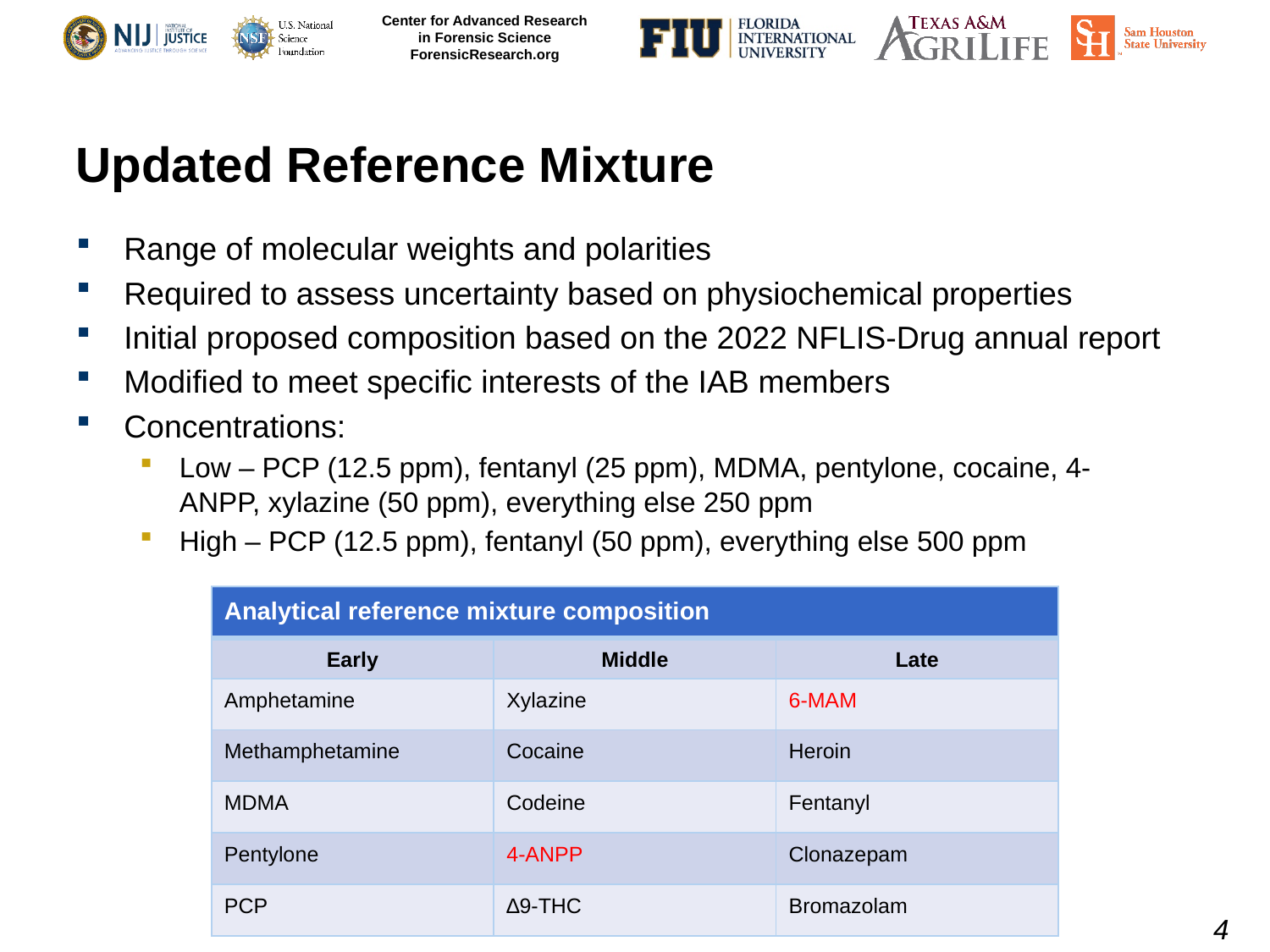

# Updated Reference Mixture
Range of molecular weights and polarities
Required to assess uncertainty based on physiochemical properties
Initial proposed composition based on the 2022 NFLIS-Drug annual report
Modified to meet specific interests of the IAB members
Concentrations:
Low – PCP (12.5 ppm), fentanyl (25 ppm), MDMA, pentylone, cocaine, 4-ANPP, xylazine (50 ppm), everything else 250 ppm
High – PCP (12.5 ppm), fentanyl (50 ppm), everything else 500 ppm
| Analytical reference mixture composition |  |  |
| --- | --- | --- |
| Early | Middle | Late |
| Amphetamine | Xylazine | 6-MAM |
| Methamphetamine | Cocaine | Heroin |
| MDMA | Codeine | Fentanyl |
| Pentylone | 4-ANPP | Clonazepam |
| PCP | ∆9-THC | Bromazolam |